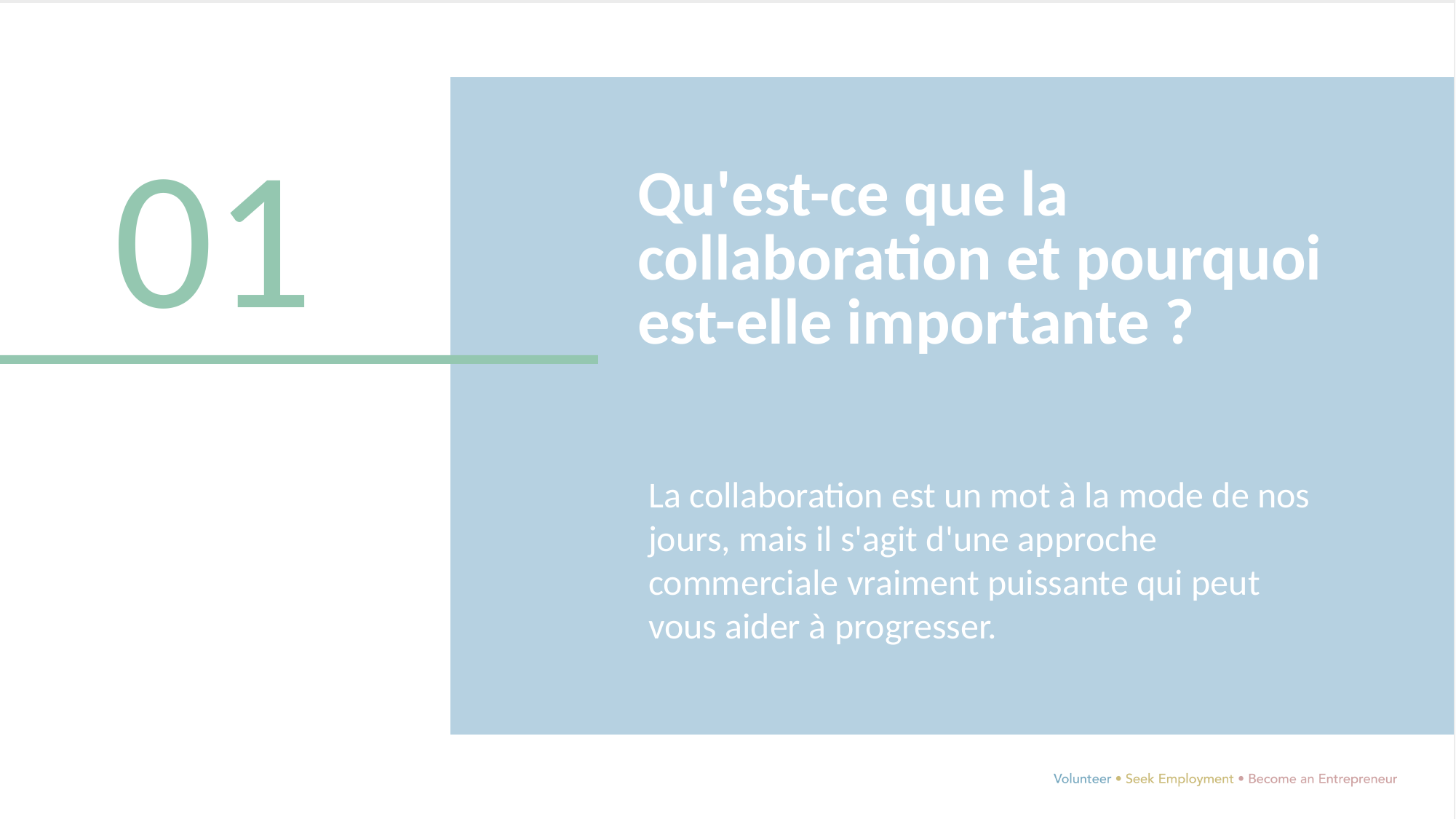

01
Qu'est-ce que la collaboration et pourquoi est-elle importante ?

La collaboration est un mot à la mode de nos jours, mais il s'agit d'une approche commerciale vraiment puissante qui peut vous aider à progresser.